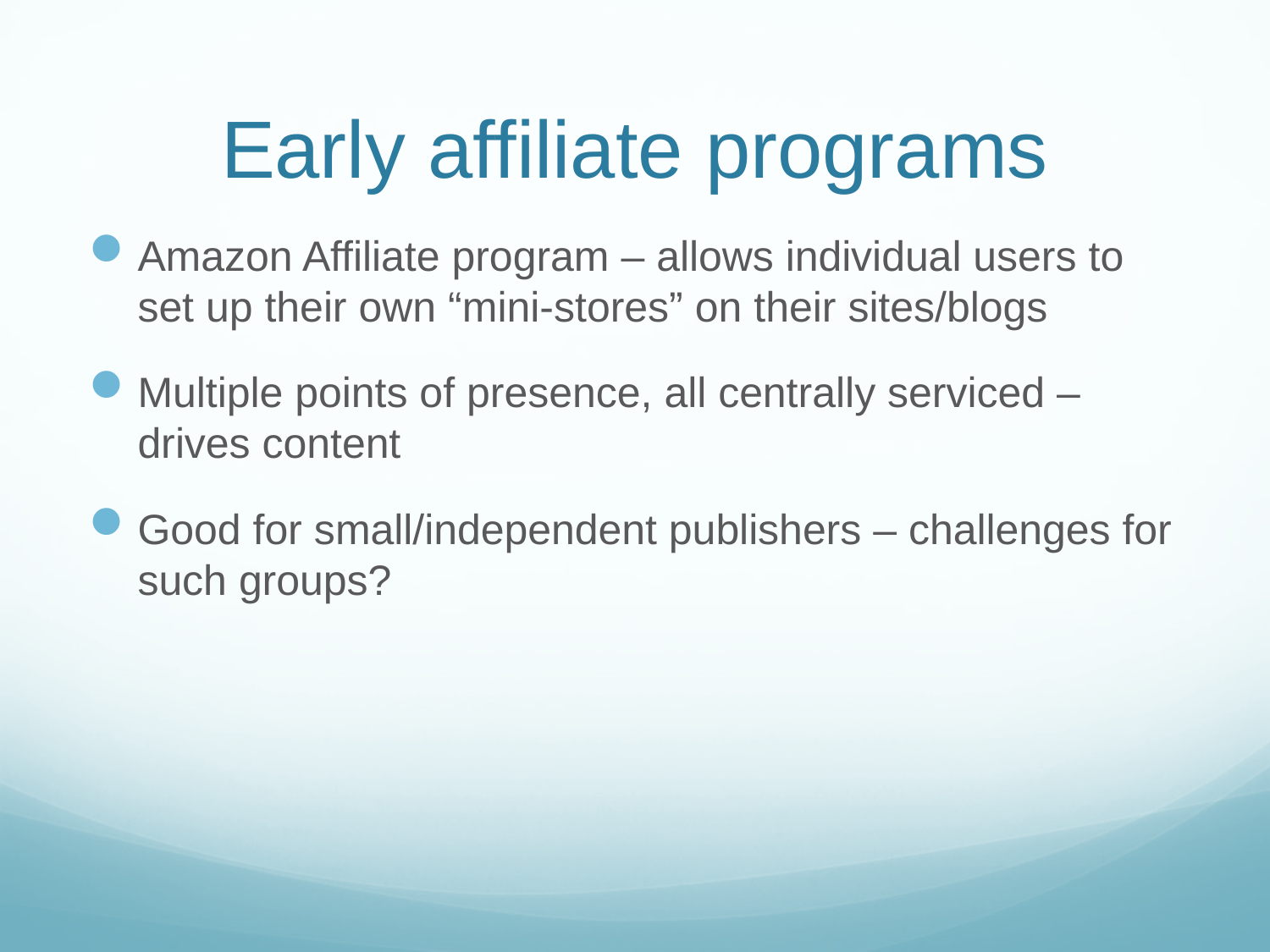

# Early affiliate programs
Amazon Affiliate program – allows individual users to set up their own “mini-stores” on their sites/blogs
Multiple points of presence, all centrally serviced – drives content
Good for small/independent publishers – challenges for such groups?